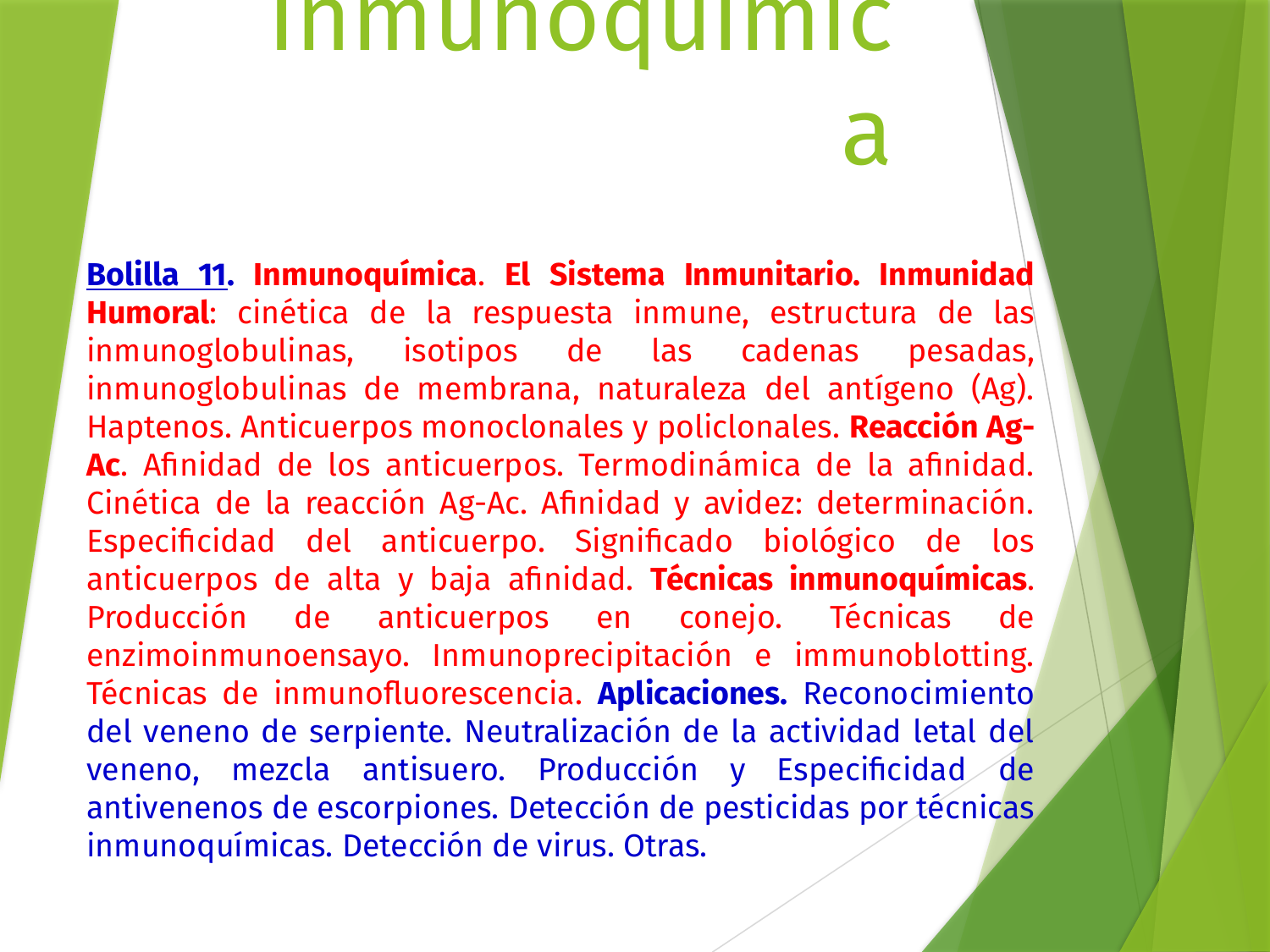

# Inmunoquímica
Bolilla 11. Inmunoquímica. El Sistema Inmunitario. Inmunidad Humoral: cinética de la respuesta inmune, estructura de las inmunoglobulinas, isotipos de las cadenas pesadas, inmunoglobulinas de membrana, naturaleza del antígeno (Ag). Haptenos. Anticuerpos monoclonales y policlonales. Reacción Ag-Ac. Afinidad de los anticuerpos. Termodinámica de la afinidad. Cinética de la reacción Ag-Ac. Afinidad y avidez: determinación. Especificidad del anticuerpo. Significado biológico de los anticuerpos de alta y baja afinidad. Técnicas inmunoquímicas. Producción de anticuerpos en conejo. Técnicas de enzimoinmunoensayo. Inmunoprecipitación e immunoblotting. Técnicas de inmunofluorescencia. Aplicaciones. Reconocimiento del veneno de serpiente. Neutralización de la actividad letal del veneno, mezcla antisuero. Producción y Especificidad de antivenenos de escorpiones. Detección de pesticidas por técnicas inmunoquímicas. Detección de virus. Otras.